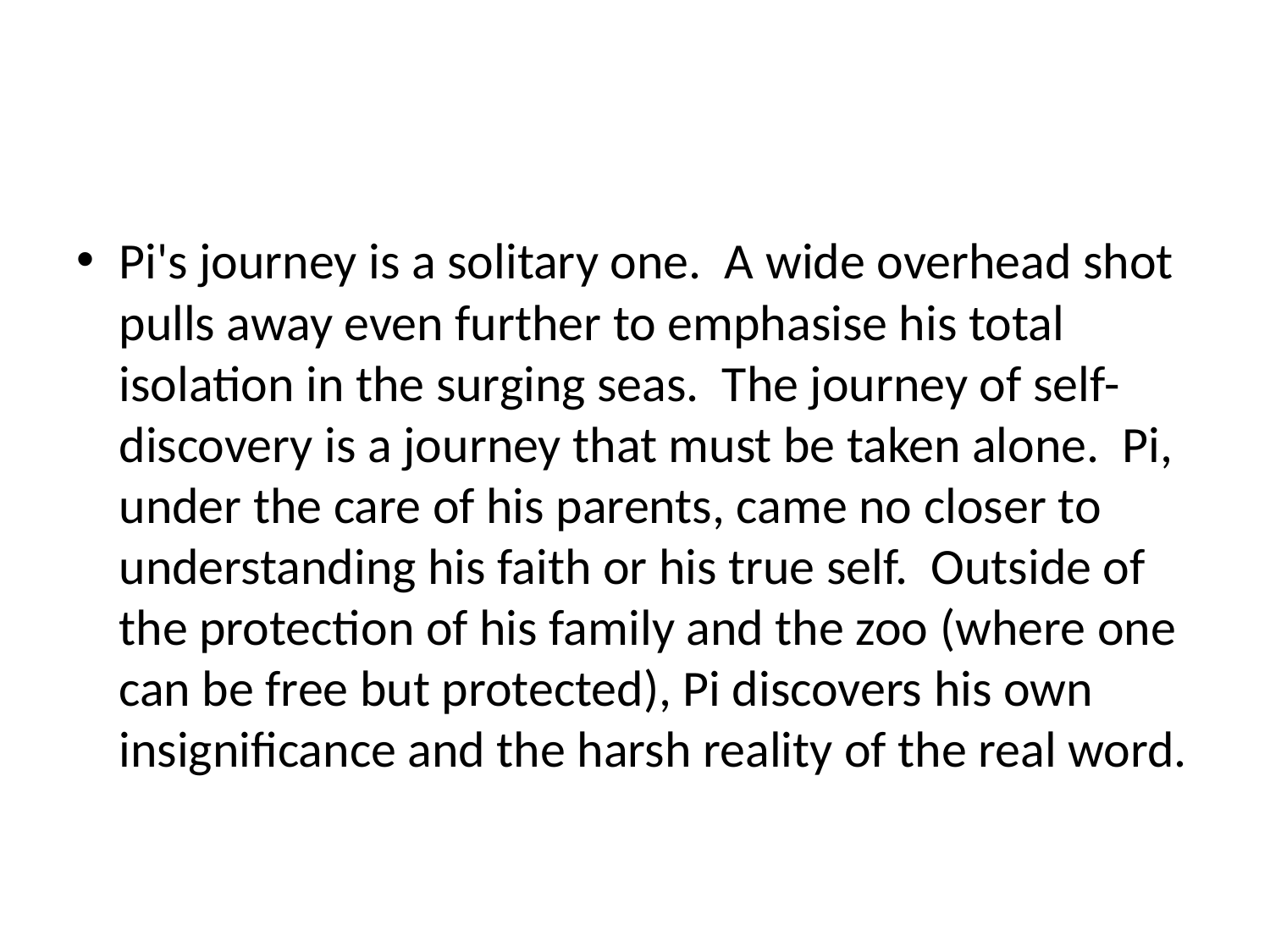

#
Pi's journey is a solitary one.  A wide overhead shot pulls away even further to emphasise his total isolation in the surging seas.  The journey of self-discovery is a journey that must be taken alone.  Pi, under the care of his parents, came no closer to understanding his faith or his true self.  Outside of the protection of his family and the zoo (where one can be free but protected), Pi discovers his own insignificance and the harsh reality of the real word.